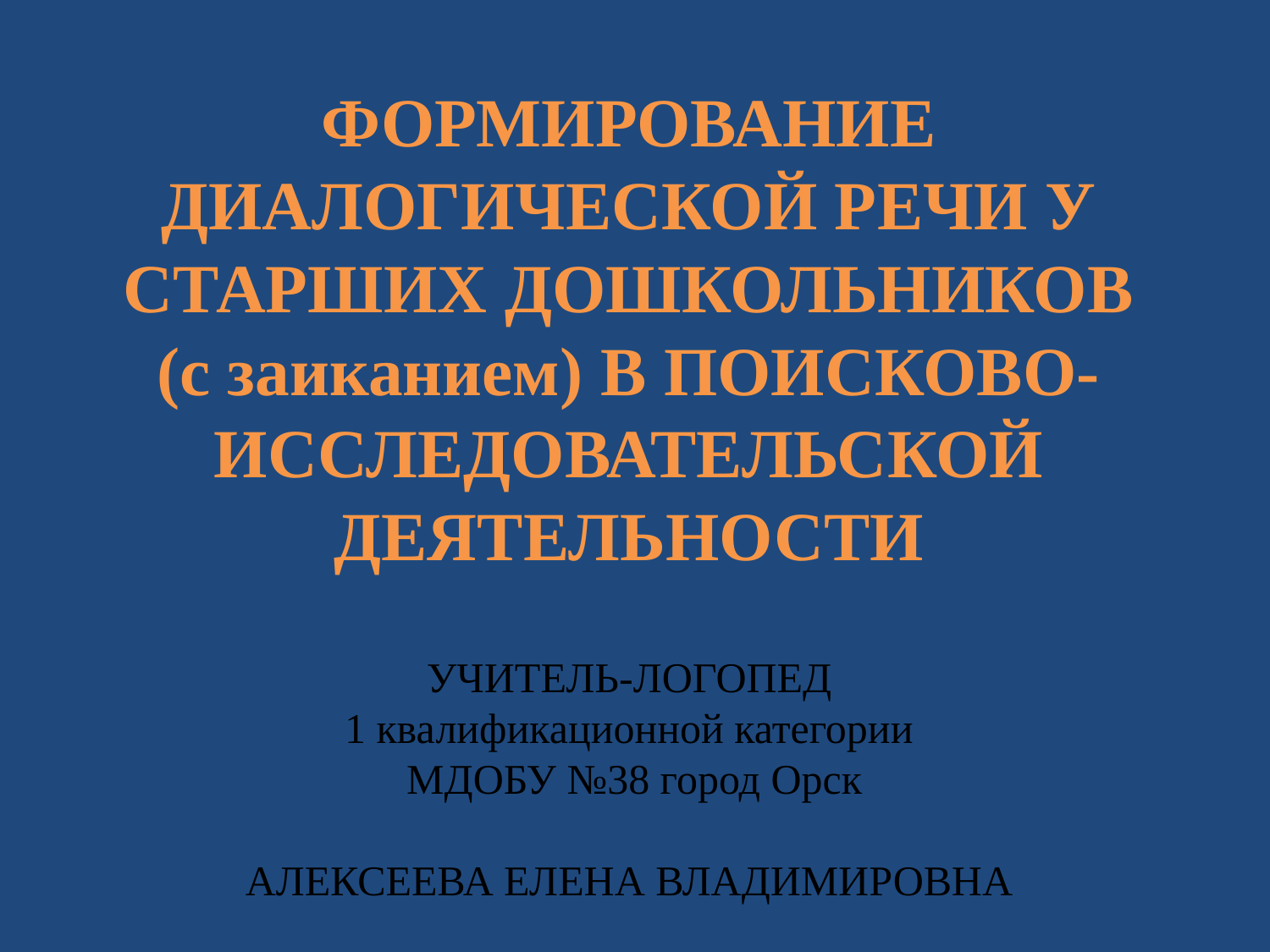

# ФОРМИРОВАНИЕ ДИАЛОГИЧЕСКОЙ РЕЧИ У СТАРШИХ ДОШКОЛЬНИКОВ (с заиканием) В ПОИСКОВО-ИССЛЕДОВАТЕЛЬСКОЙ ДЕЯТЕЛЬНОСТИ УЧИТЕЛЬ-ЛОГОПЕД 1 квалификационной категории МДОБУ №38 город Орск АЛЕКСЕЕВА ЕЛЕНА ВЛАДИМИРОВНА